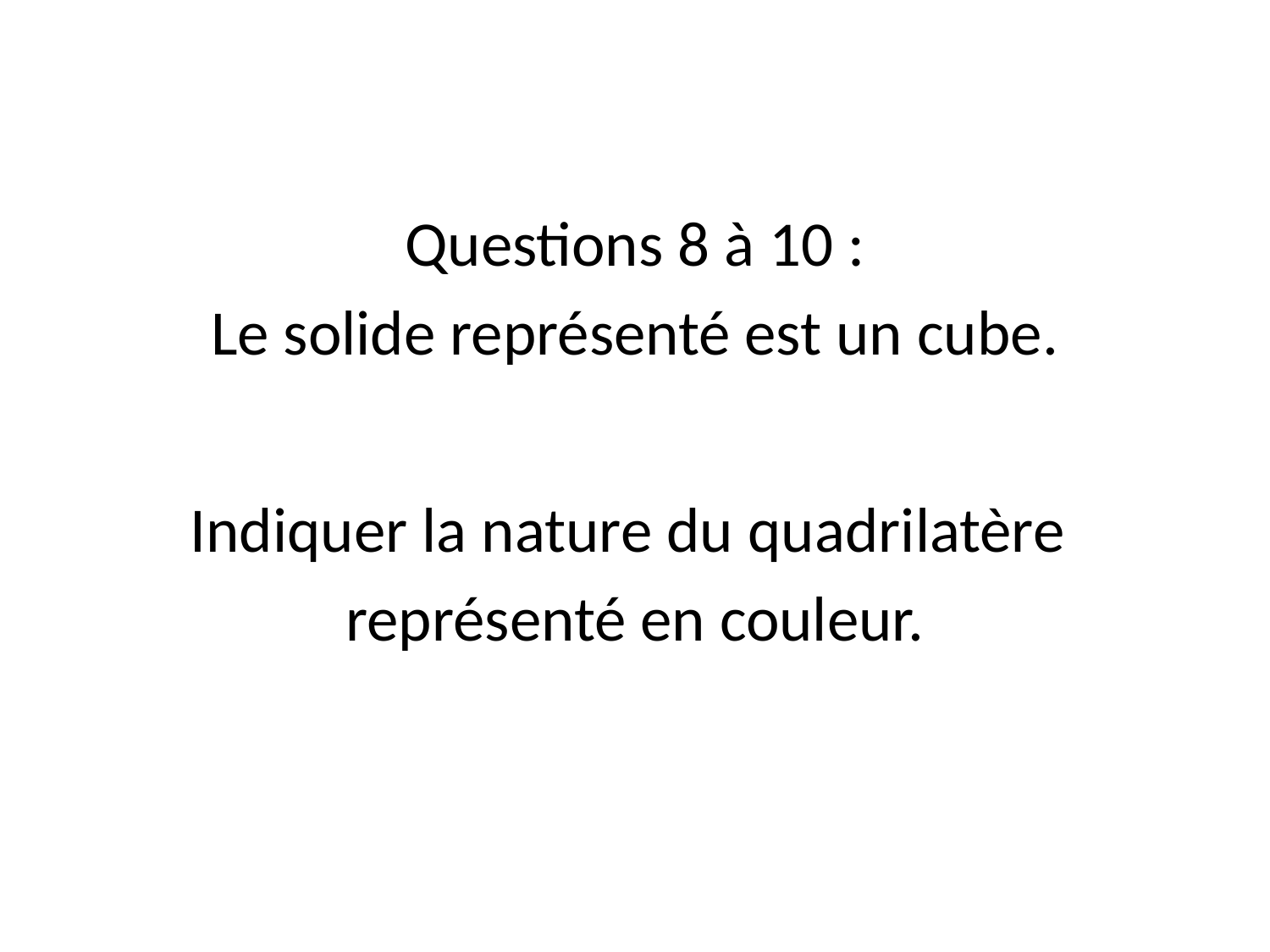

Questions 8 à 10 :
Le solide représenté est un cube.

Indiquer la nature du quadrilatère
représenté en couleur.